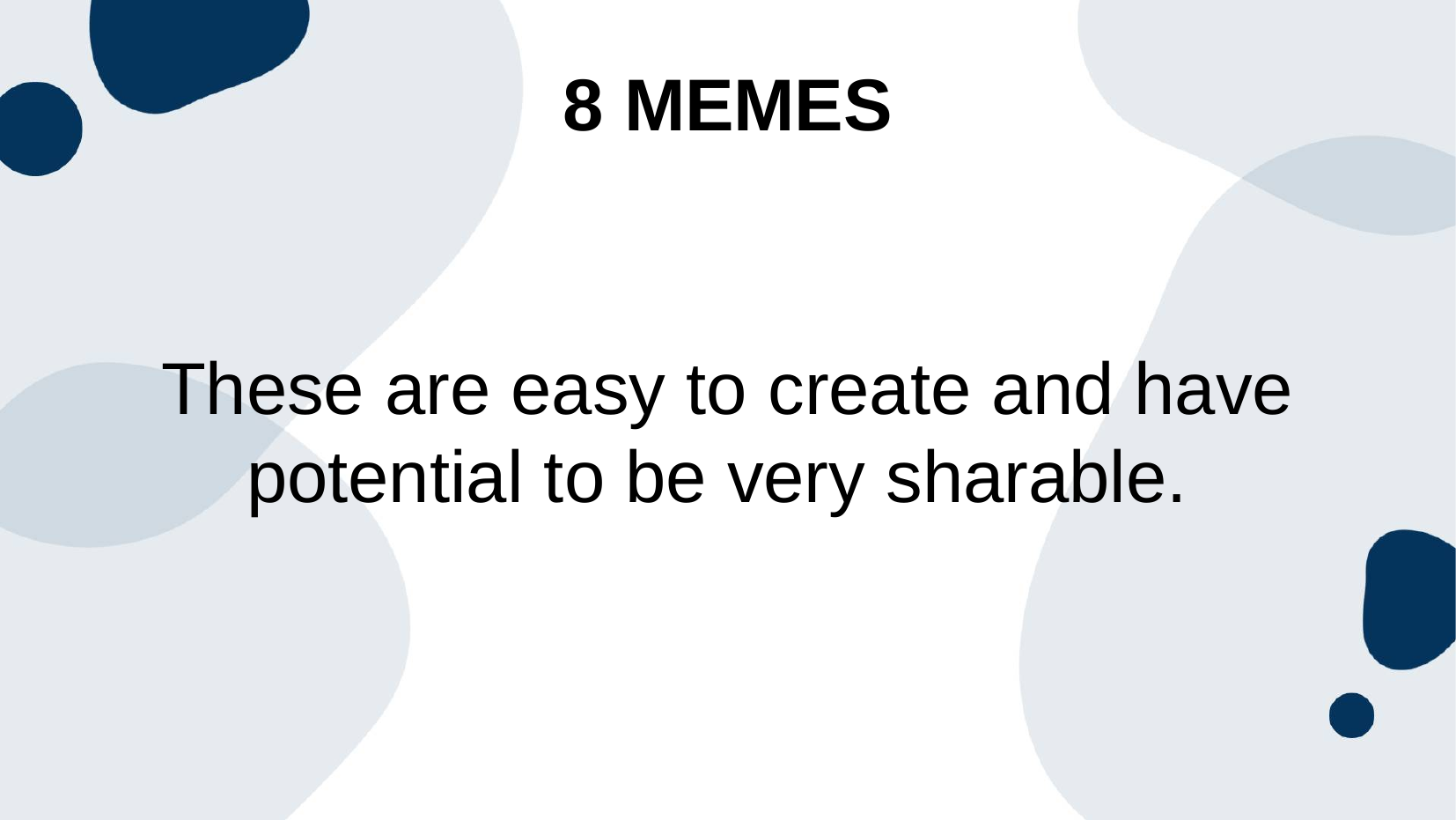

8 Memes
These are easy to create and have potential to be very sharable.